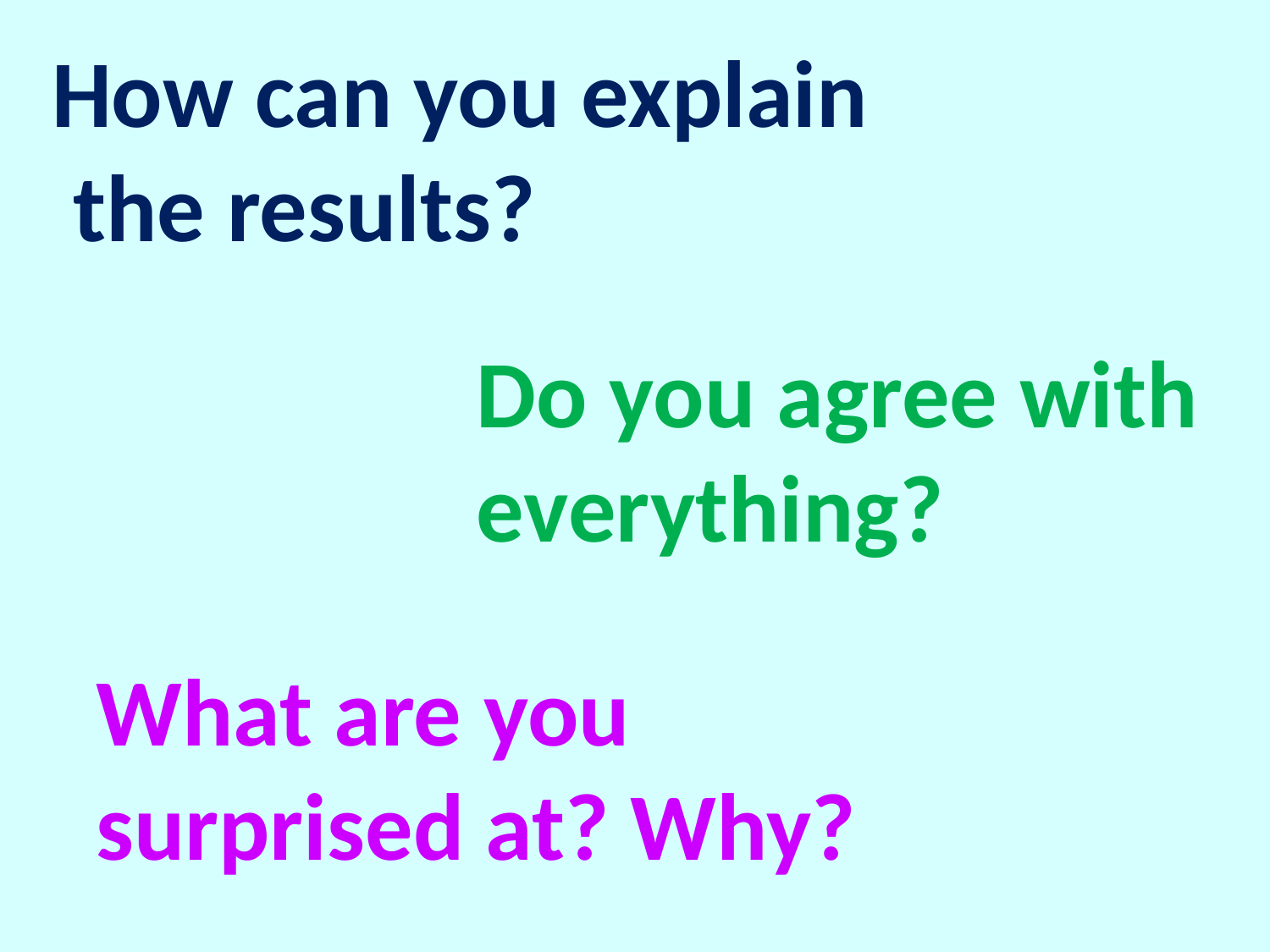

How can you explain
 the results?
Do you agree with
everything?
What are you
surprised at? Why?